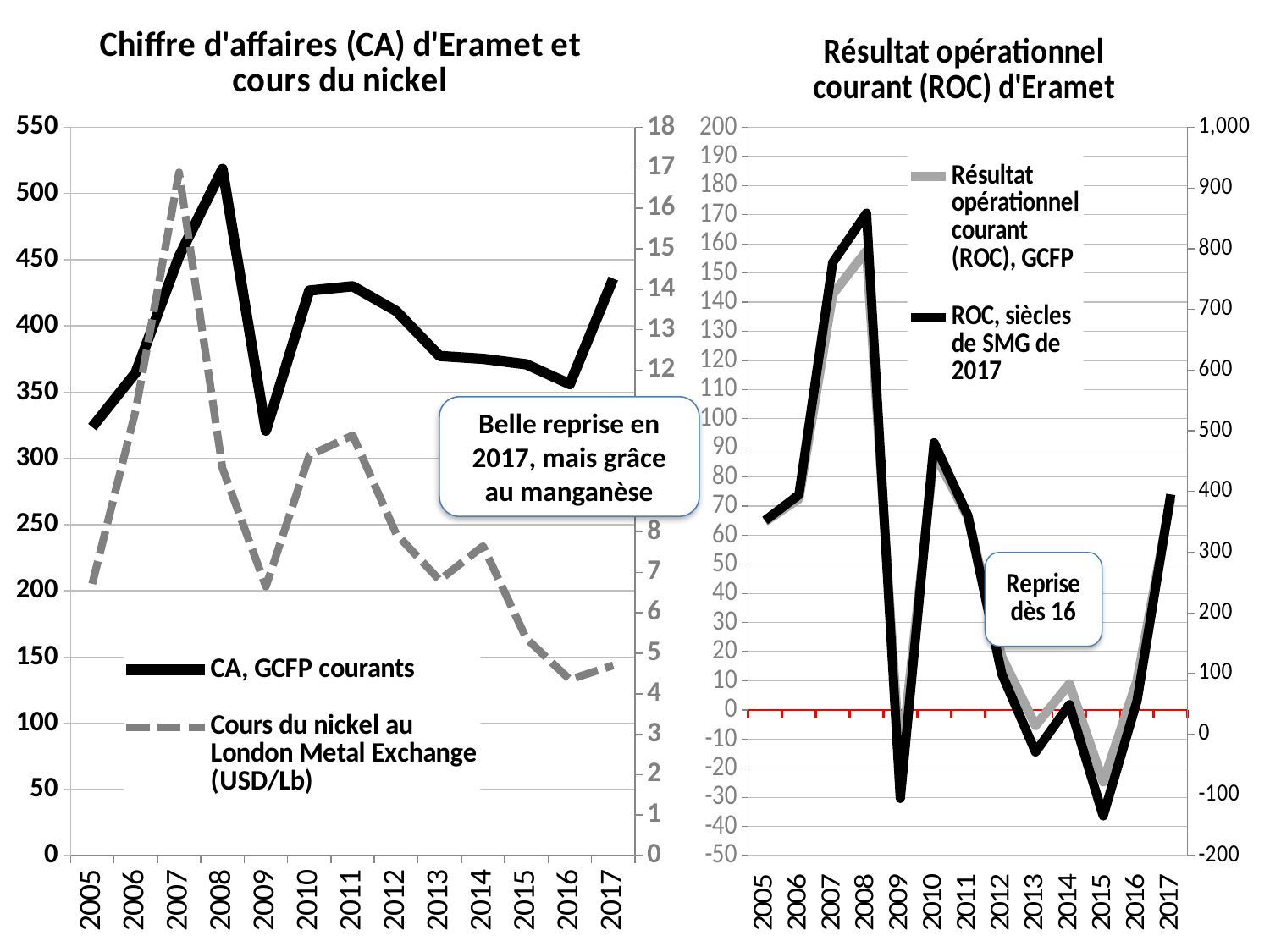

### Chart: Chiffre d'affaires (CA) d'Eramet et cours du nickel

| Category | CA, GCFP courants | Cours du nickel au London Metal Exchange (USD/Lb) |
|---|---|---|
| 2005.0 | 323.62296 | 6.719166666666666 |
| 2006.0 | 364.67248 | 11.00083333333333 |
| 2007.0 | 452.49936 | 16.88666666666667 |
| 2008.0 | 518.60818 | 9.57565199300128 |
| 2009.0 | 320.87837 | 6.650528445165944 |
| 2010.0 | 426.72408 | 9.888459224147327 |
| 2011.0 | 429.94599 | 10.38696611536352 |
| 2012.0 | 411.3305099999999 | 7.953177146242584 |
| 2013.0 | 377.32146 | 6.809063347023272 |
| 2014.0 | 375.17352 | 7.649887787011681 |
| 2015.0 | 370.9969699999999 | 5.366175809457712 |
| 2016.0 | 356.08072 | 4.351332300829725 |
| 2017.0 | 435.7931599999999 | 4.7 |

### Chart: Résultat opérationnel courant (ROC) d'Eramet

| Category | Résultat opérationnel courant (ROC), GCFP | ROC, siècles de SMG de 2017 |
|---|---|---|
| 2005.0 | 64.67685999999999 | 352.2704793028323 |
| 2006.0 | 72.43331 | 394.5169389978212 |
| 2007.0 | 142.71868 | 777.3348583877995 |
| 2008.0 | 157.63493 | 858.5780501089325 |
| 2009.0 | -19.45079 | -105.9411220043573 |
| 2010.0 | 88.18486999999998 | 480.3097494553377 |
| 2011.0 | 66.10882000000001 | 360.069825708061 |
| 2012.0 | 18.25749 | 99.44166666666668 |
| 2013.0 | -5.36985 | -29.24754901960783 |
| 2014.0 | 8.94975 | 48.74591503267974 |
| 2015.0 | -24.70131 | -134.5387254901961 |
| 2016.0 | 10.02372 | 54.59542483660131 |
| 2017.0 | 72.55264 | 395.1668845315904 |
Belle reprise en 2017, mais grâce au manganèse